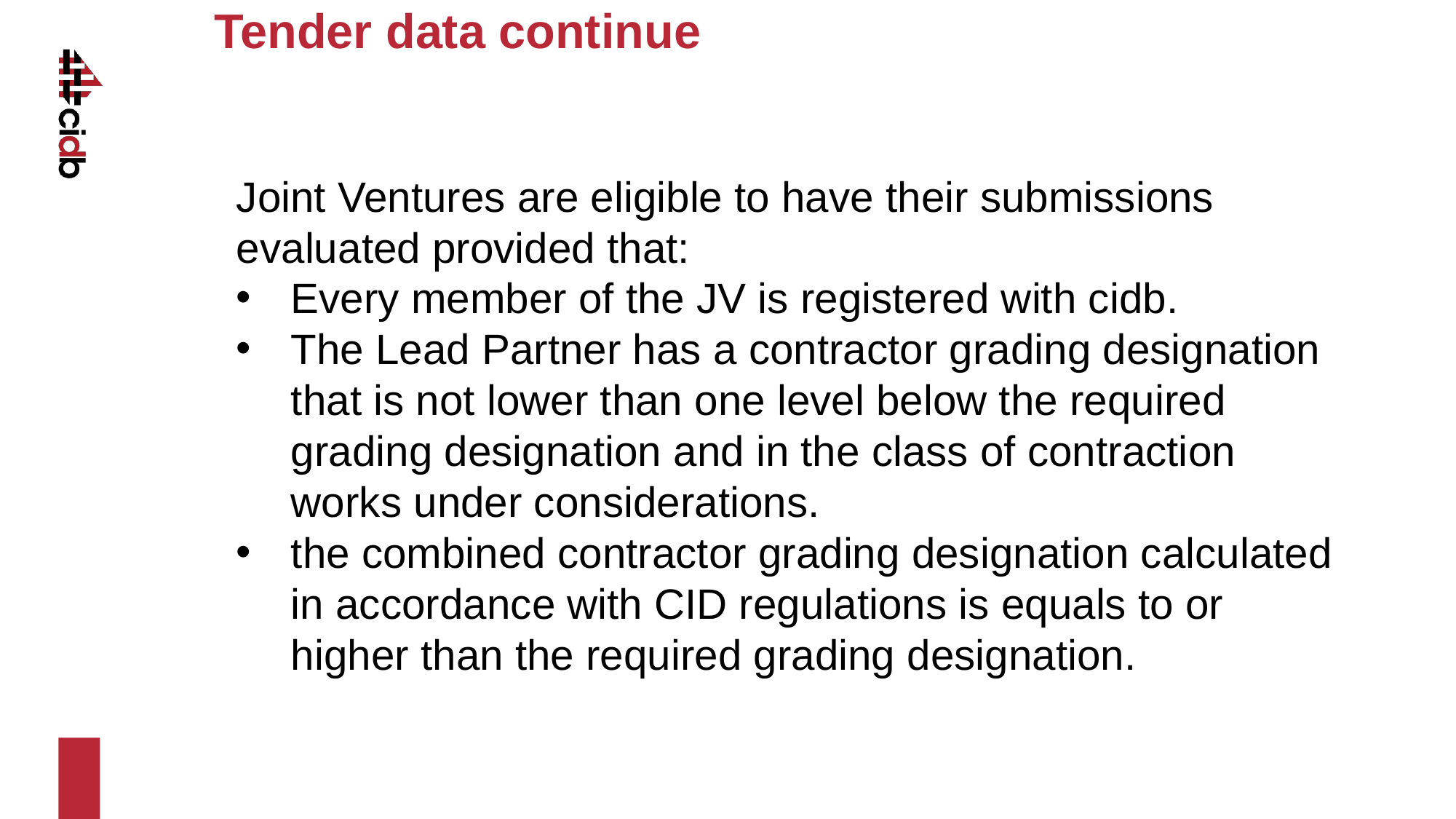

# Tender data continue

Joint Ventures are eligible to have their submissions evaluated provided that:
Every member of the JV is registered with cidb.
The Lead Partner has a contractor grading designation that is not lower than one level below the required grading designation and in the class of contraction works under considerations.
the combined contractor grading designation calculated in accordance with CID regulations is equals to or higher than the required grading designation.